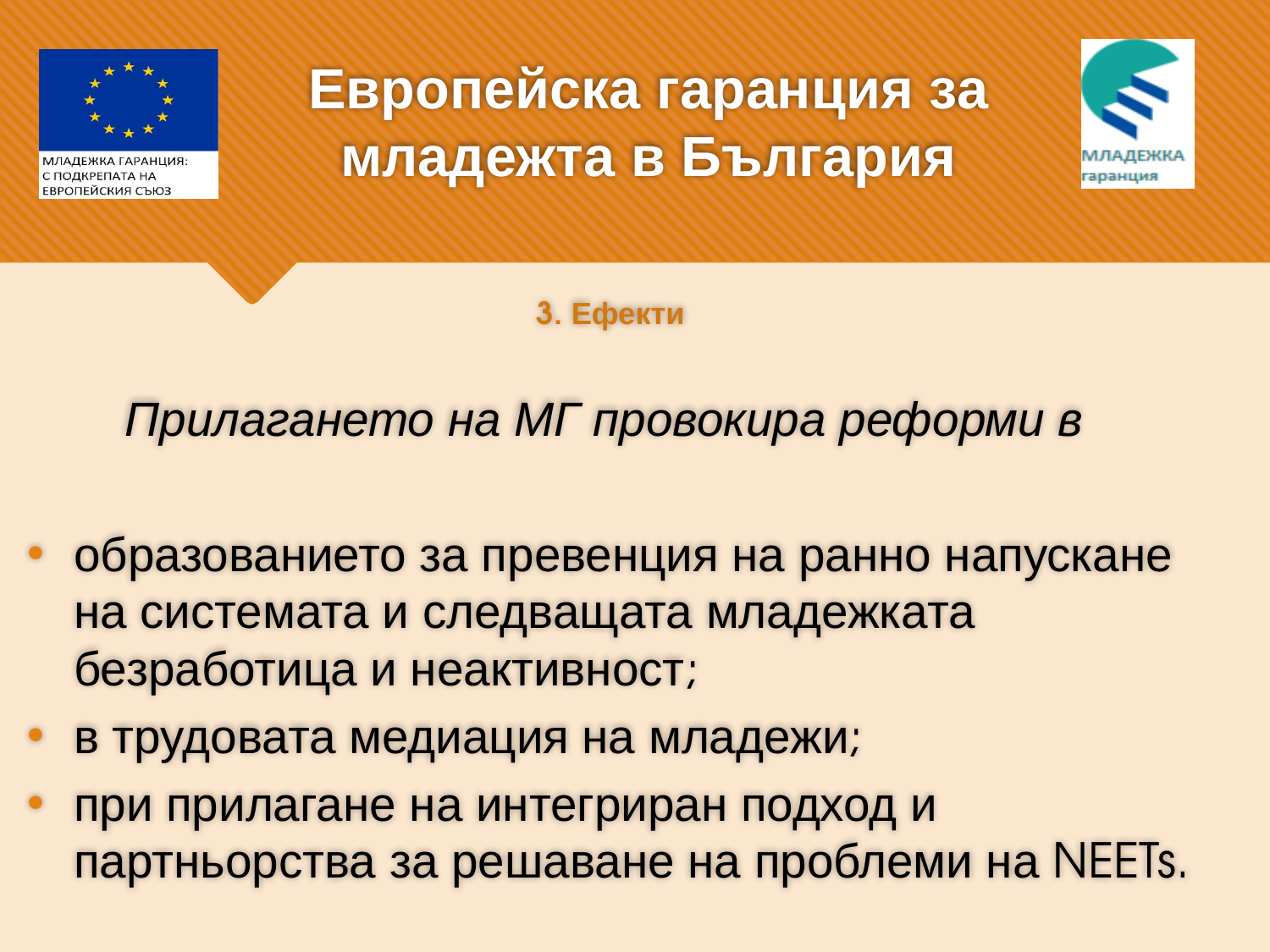

# Европейска гаранция за младежта в България
3. Ефекти

Прилагането на МГ провокира реформи в

образованието за превенция на ранно напускане на системата и следващата младежката безработица и неактивност;
в трудовата медиация на младежи;
при прилагане на интегриран подход и партньорства за решаване на проблеми на NEETs.